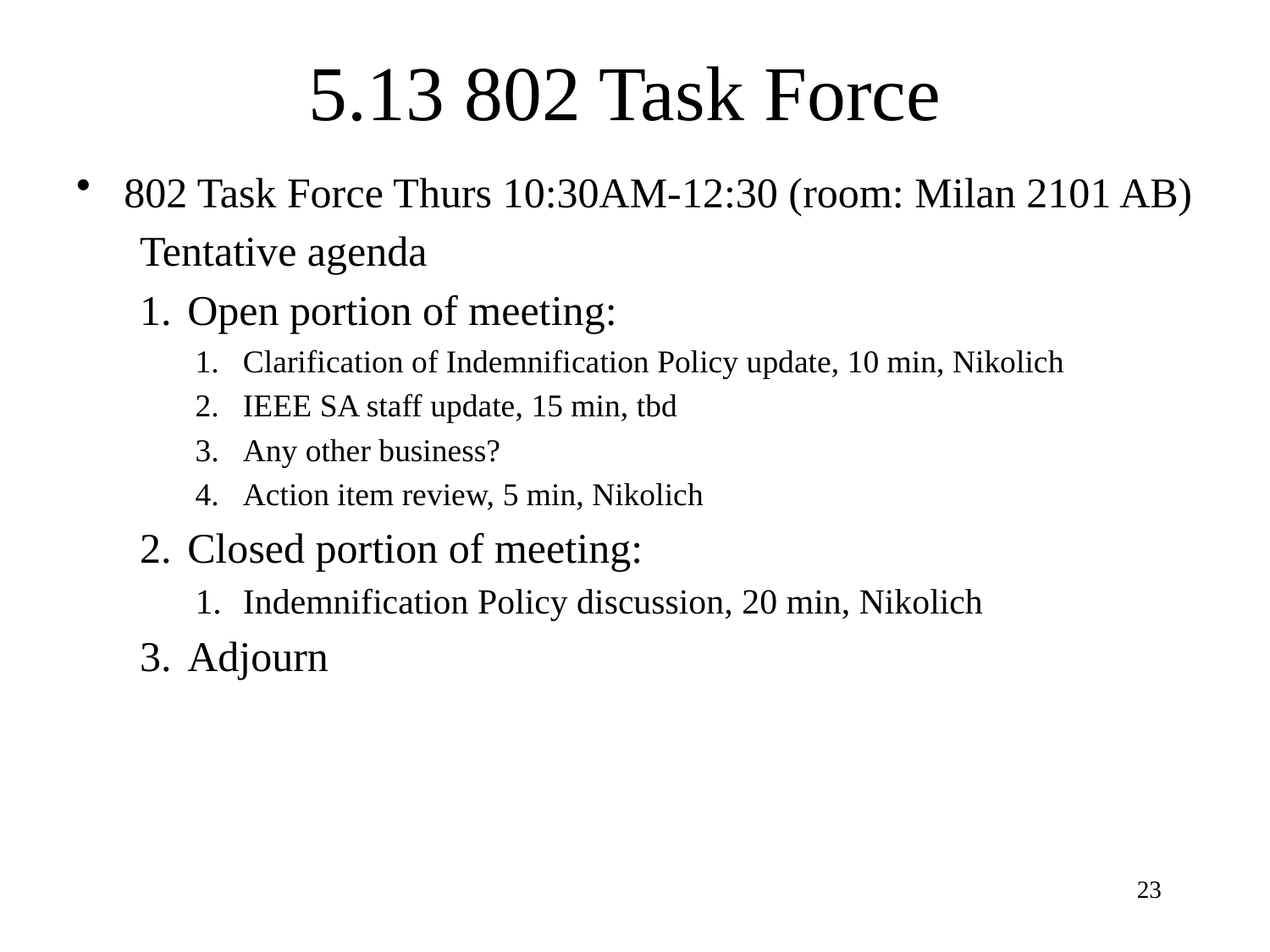

# 5.13 802 Task Force
802 Task Force Thurs 10:30AM-12:30 (room: Milan 2101 AB)
Tentative agenda
Open portion of meeting:
Clarification of Indemnification Policy update, 10 min, Nikolich
IEEE SA staff update, 15 min, tbd
Any other business?
Action item review, 5 min, Nikolich
Closed portion of meeting:
Indemnification Policy discussion, 20 min, Nikolich
Adjourn

23